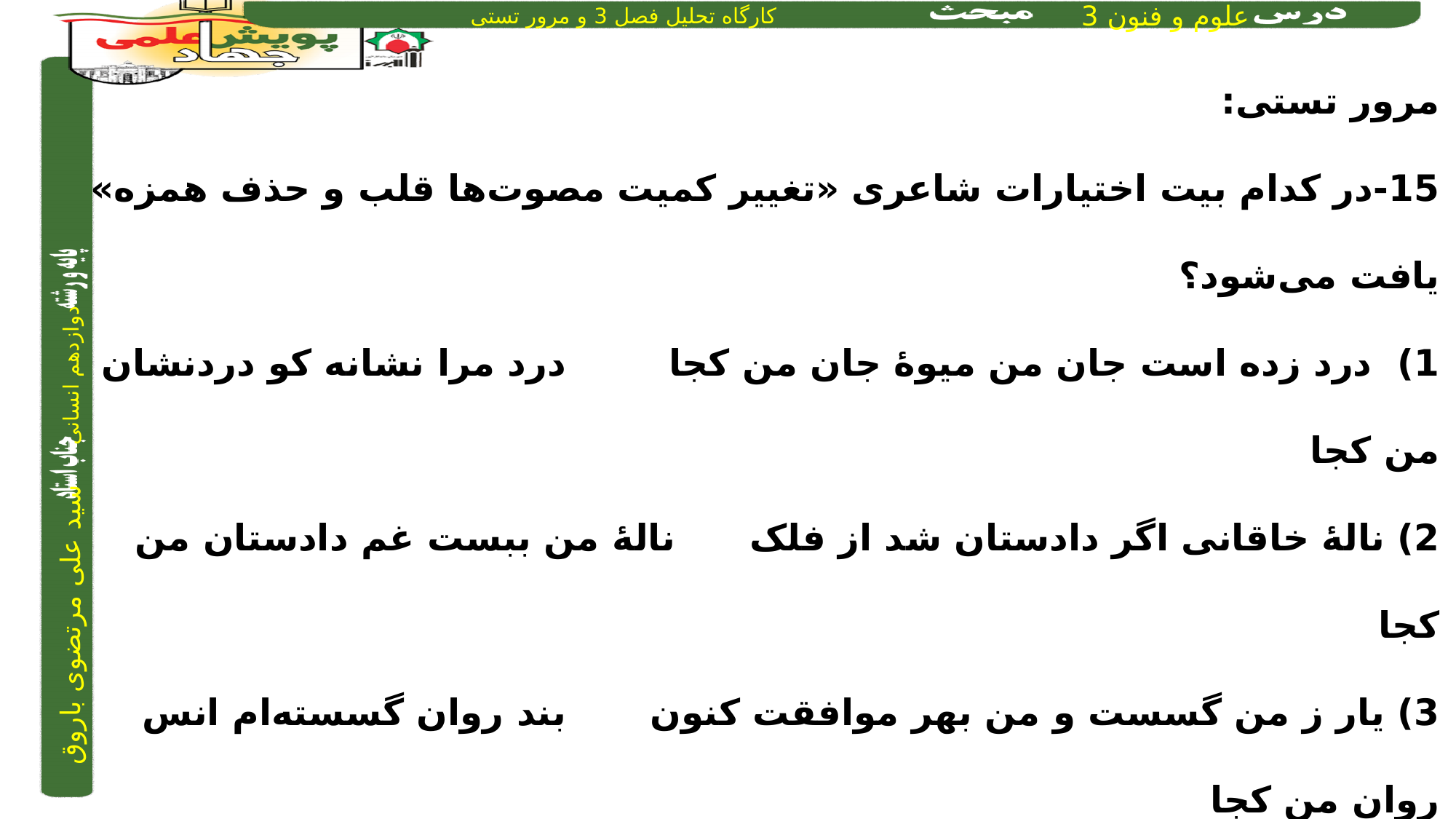

مرور تستی:
15-در کدام بیت اختیارات شاعری «تغییر کمیت مصوت‌ها قلب و حذف همزه» یافت می‌شود؟
1)  درد زده است جان من میوۀ جان من کجا	 	درد مرا نشانه کو دردنشان من کجا
2) نالۀ خاقانی اگر دادستان شد از فلک 	 	نالۀ من ببست غم دادستان من کجا
3) یار ز من گسست و من بهر موافقت کنون 	 	بند روان گسسته‌ام انس روان من کجا
4) روزبه‌روز بر فلک بخشش عیش می‌کند 	 	آن همه را رسید بخش ای فلک آن من کج

2